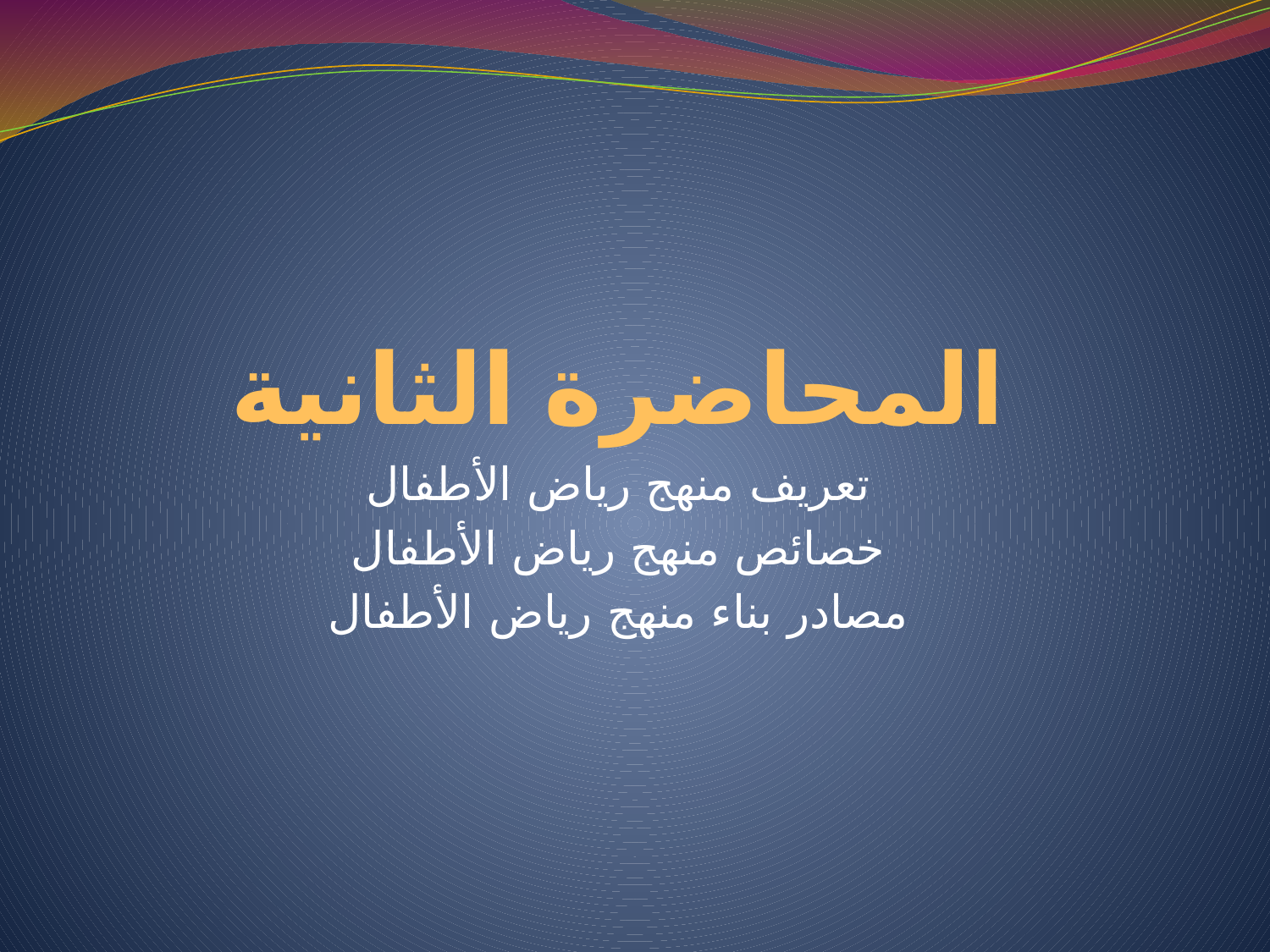

# المحاضرة الثانية
تعريف منهج رياض الأطفال
خصائص منهج رياض الأطفال
مصادر بناء منهج رياض الأطفال